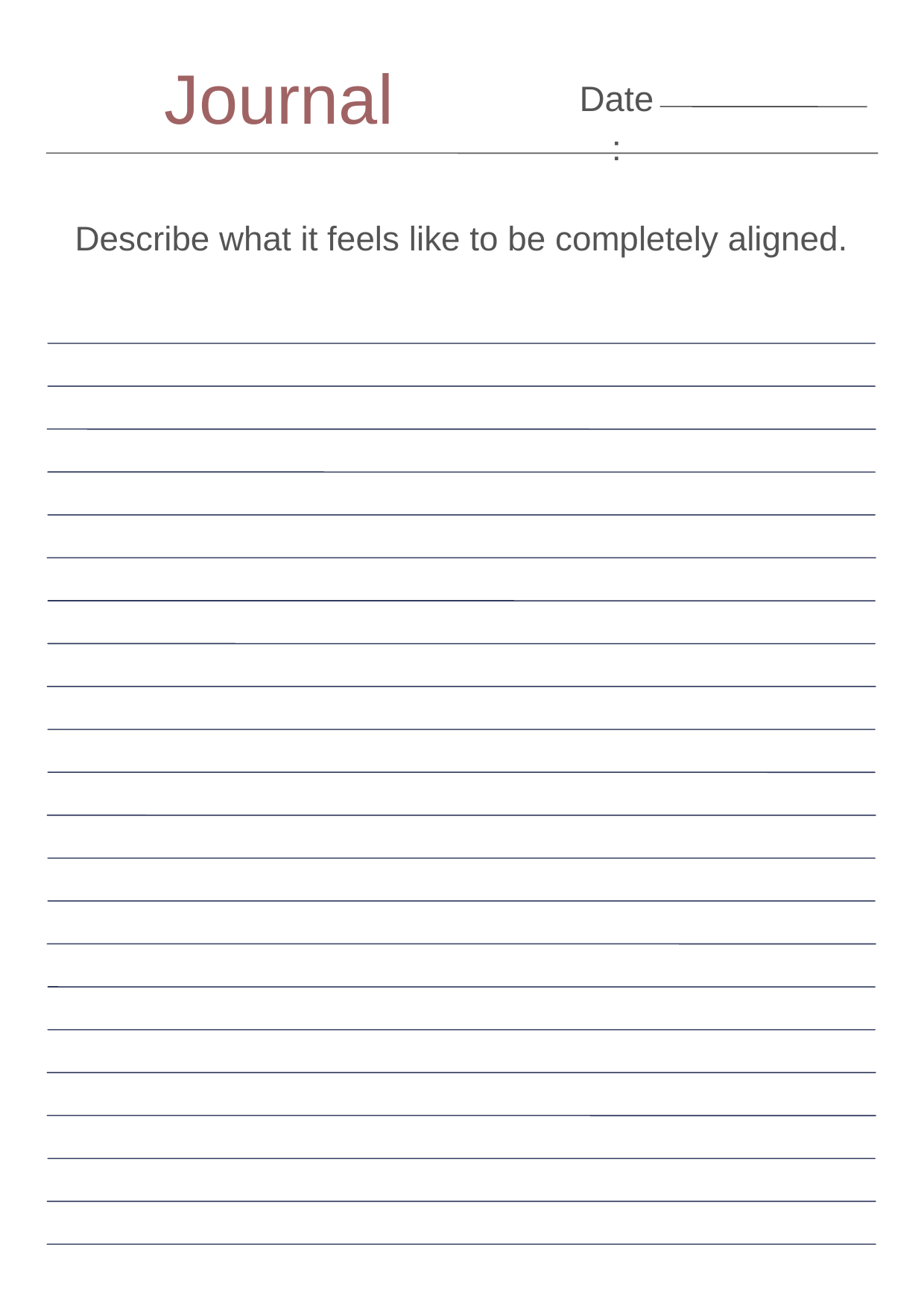

Journal
Date:

Describe what it feels like to be completely aligned.